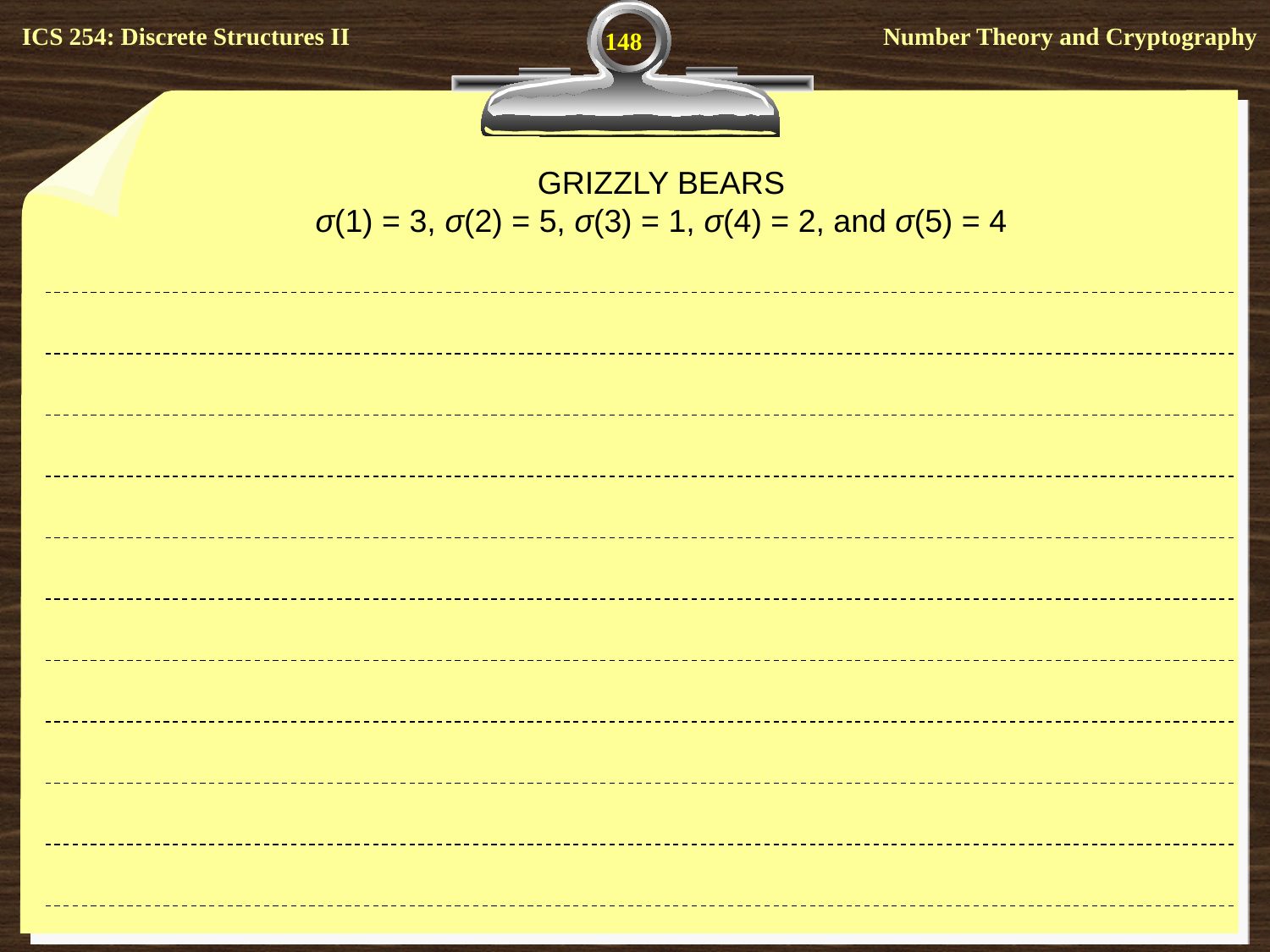

148
GRIZZLY BEARS
σ(1) = 3, σ(2) = 5, σ(3) = 1, σ(4) = 2, and σ(5) = 4